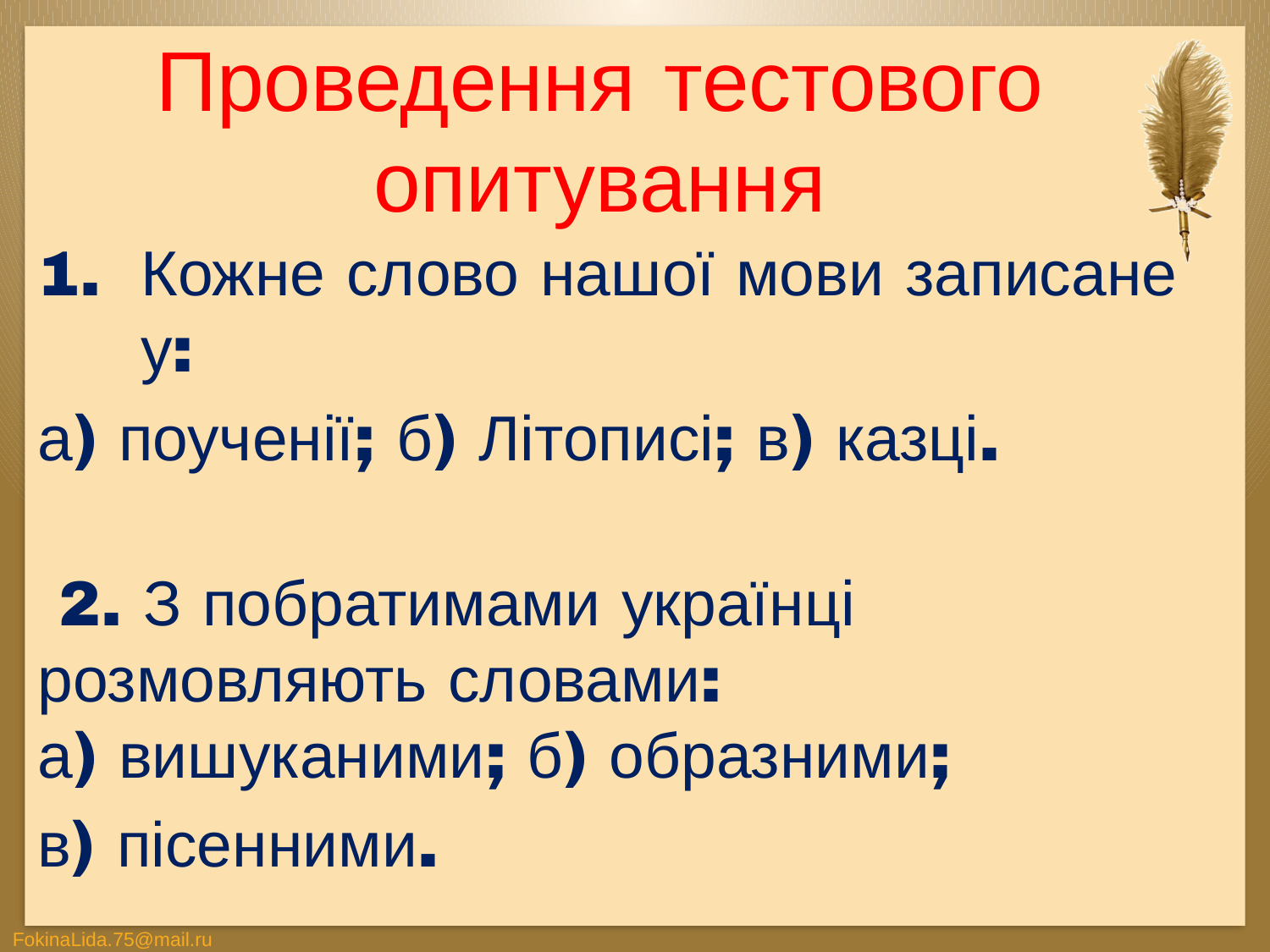

# Проведення тестового опитування
Кожне слово нашої мови записане у:
а) поученії; б) Літописі; в) казці.
 2. З побратимами українці    розмовляють словами:
а) вишуканими; б) образними;
в) пісенними.